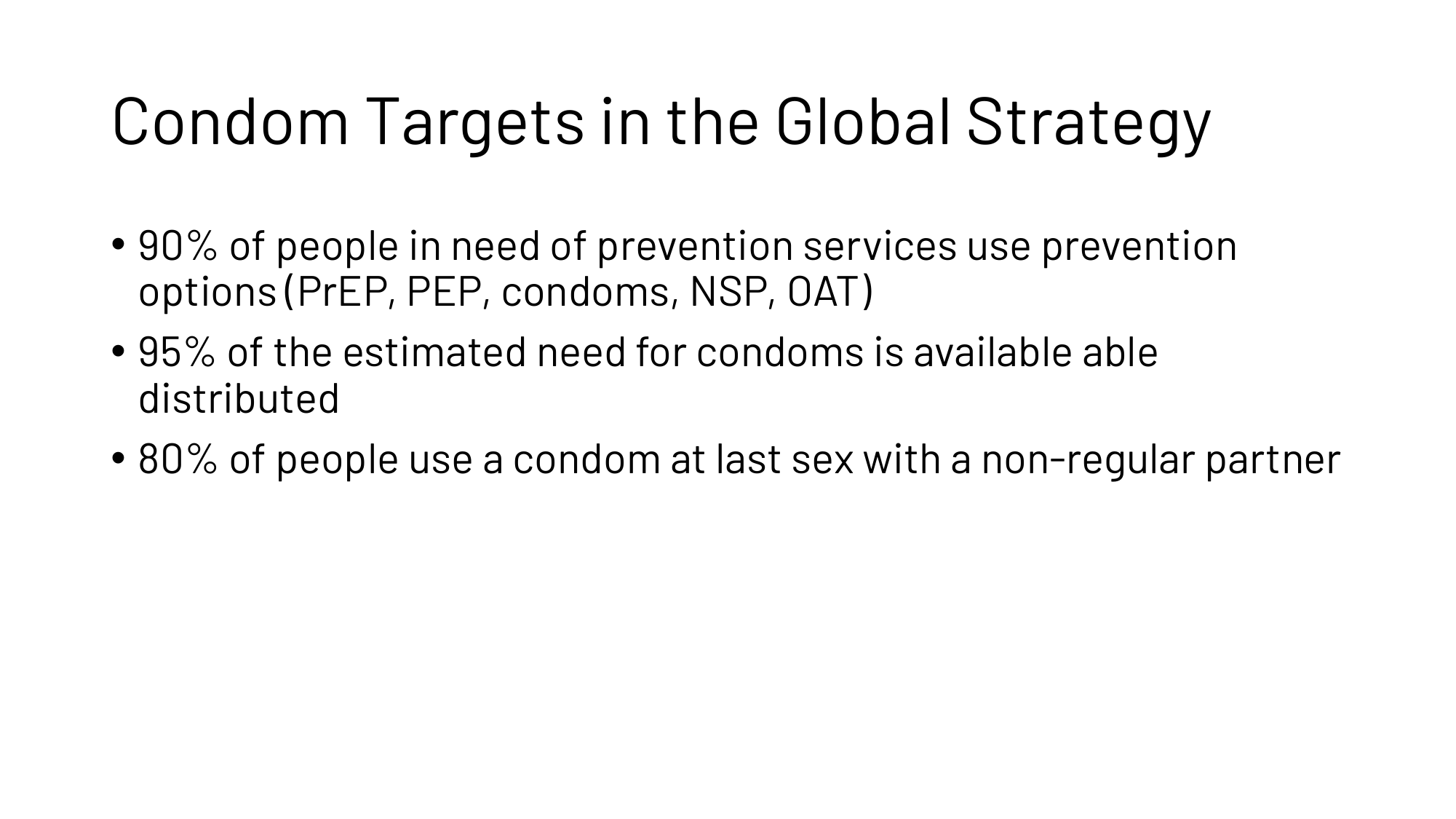

# Condom Targets in the Global Strategy
90% of people in need of prevention services use prevention options (PrEP, PEP, condoms, NSP, OAT)
95% of the estimated need for condoms is available able distributed
80% of people use a condom at last sex with a non-regular partner